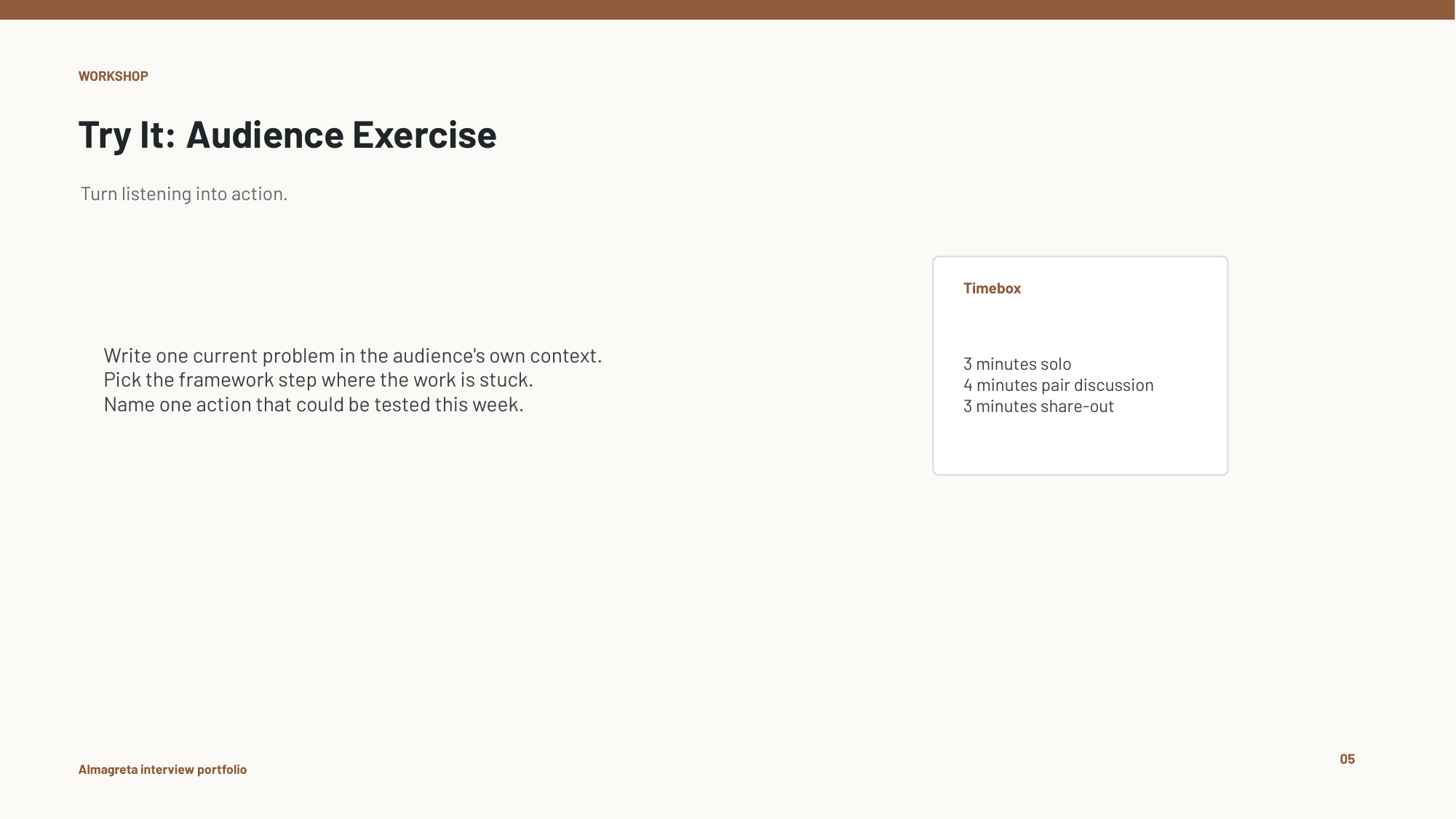

WORKSHOP
Try It: Audience Exercise
Turn listening into action.
Write one current problem in the audience's own context.
Pick the framework step where the work is stuck.
Name one action that could be tested this week.

Timebox
3 minutes solo
4 minutes pair discussion
3 minutes share-out
05
Almagreta interview portfolio